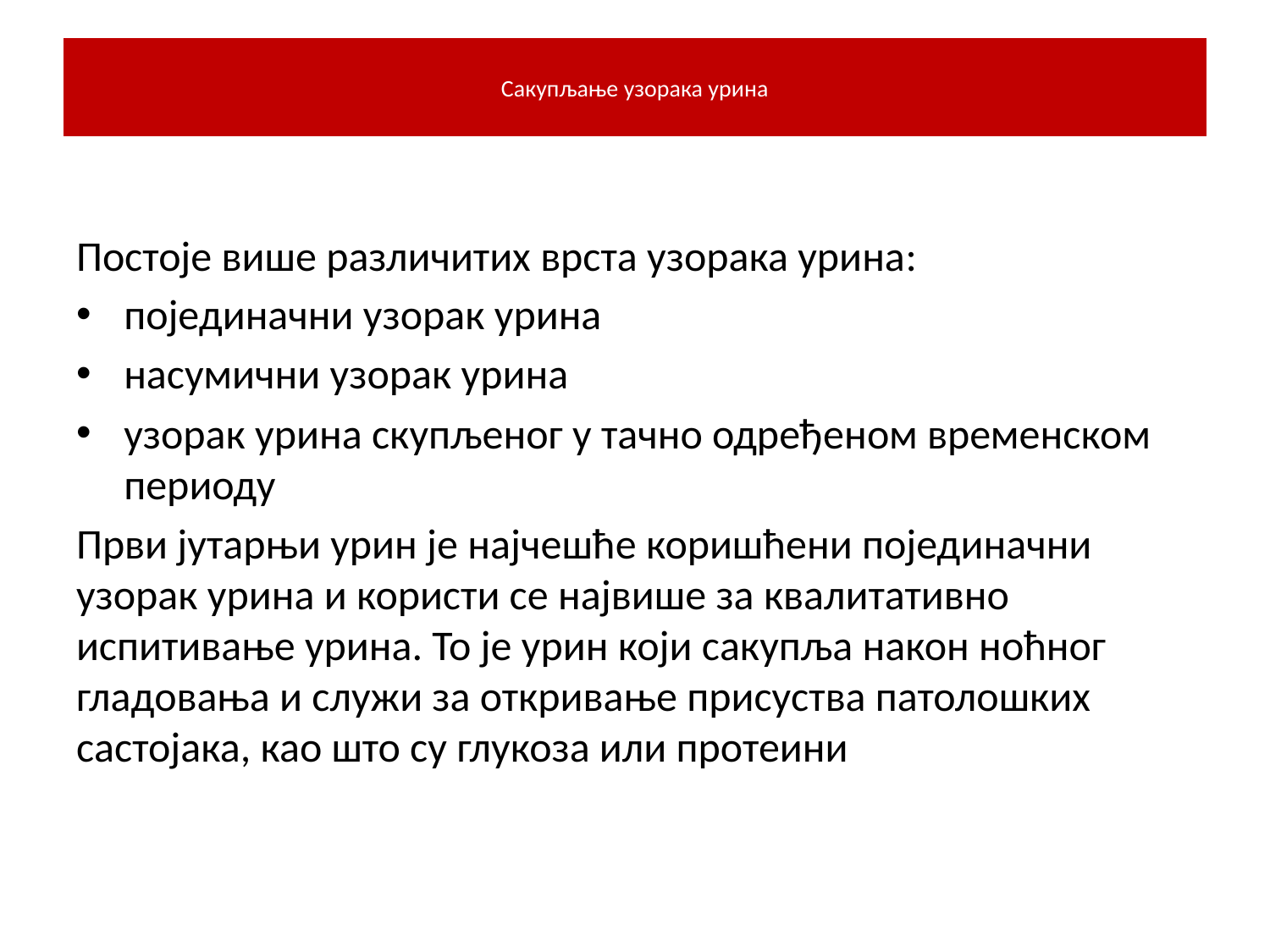

# Сакупљање узорака урина
Постоје више различитих врста узорака урина:
појединачни узорак урина
насумични узорак урина
узорак урина скупљеног у тачно одређеном временском периоду
Први јутарњи урин је најчешће коришћени појединачни узорак урина и користи се највише за квалитативно испитивање урина. То је урин који сакупља након ноћног гладовања и служи за откривање присуства патолошких састојака, као што су глукоза или протеини